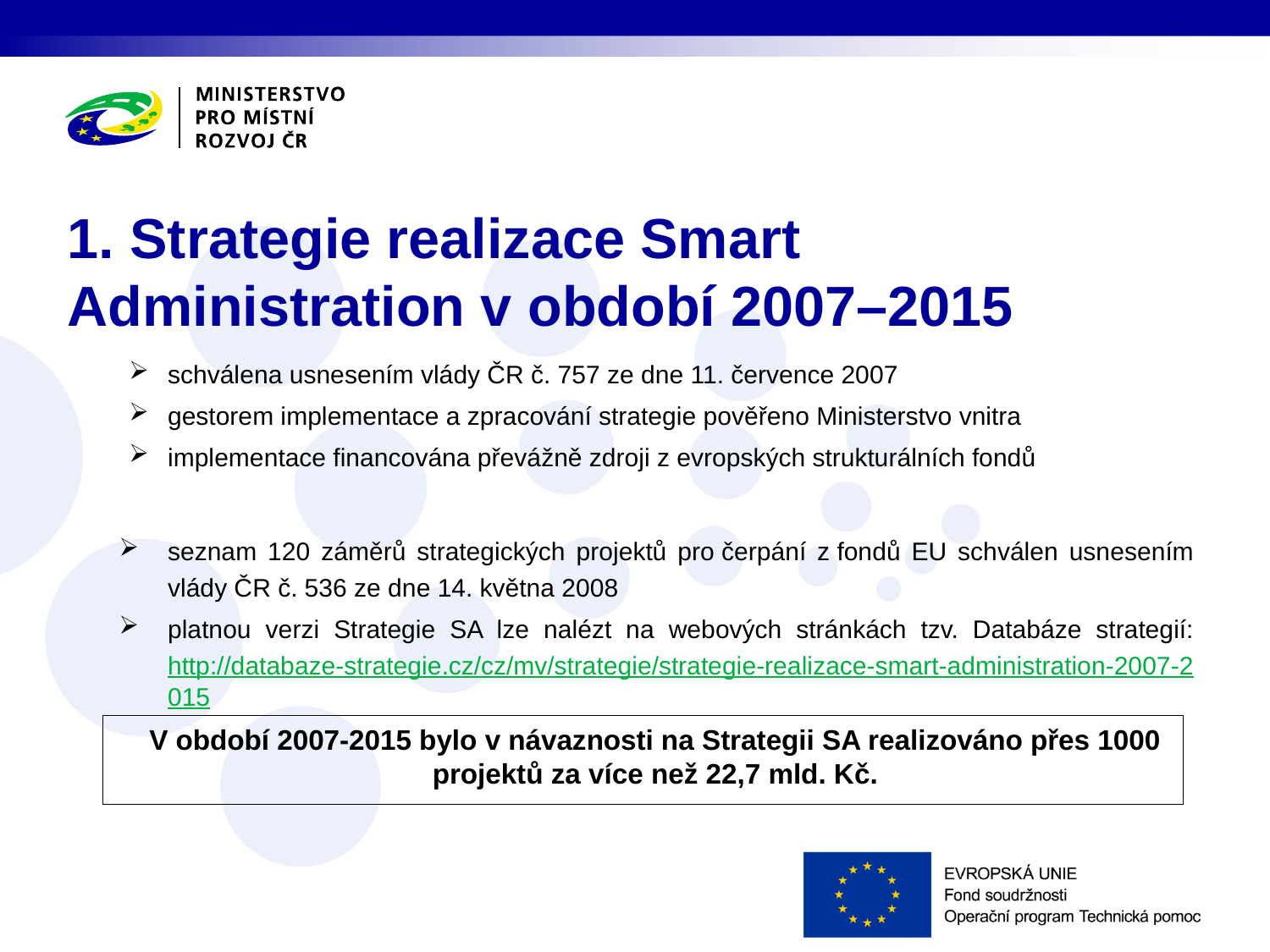

# 1. Strategie realizace Smart Administration v období 2007–2015
schválena usnesením vlády ČR č. 757 ze dne 11. července 2007
gestorem implementace a zpracování strategie pověřeno Ministerstvo vnitra
implementace financována převážně zdroji z evropských strukturálních fondů

seznam 120 záměrů strategických projektů pro čerpání z fondů EU schválen usnesením vlády ČR č. 536 ze dne 14. května 2008
platnou verzi Strategie SA lze nalézt na webových stránkách tzv. Databáze strategií: http://databaze-strategie.cz/cz/mv/strategie/strategie-realizace-smart-administration-2007-2015

V období 2007-2015 bylo v návaznosti na Strategii SA realizováno přes 1000 projektů za více než 22,7 mld. Kč.